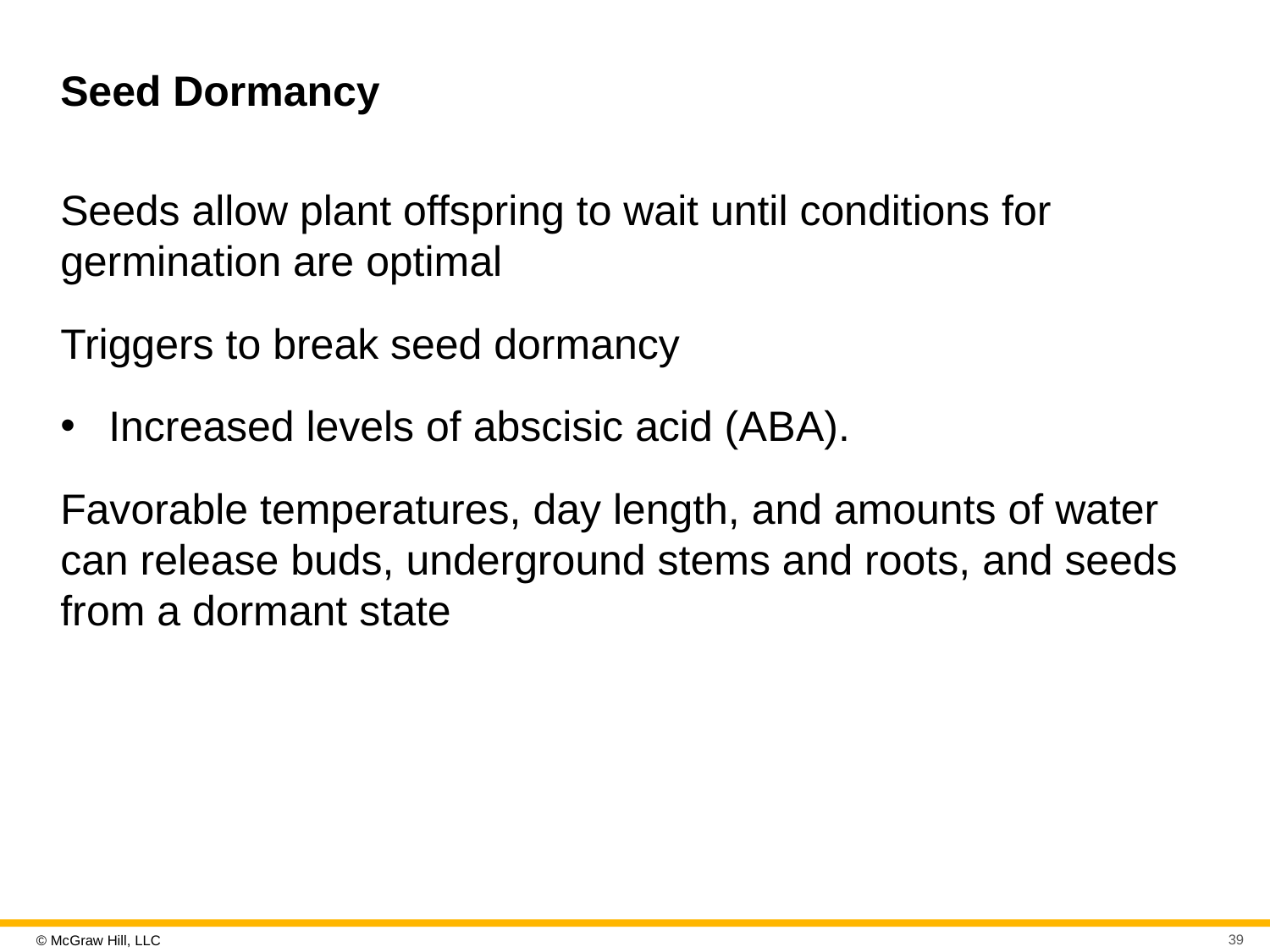

# Seed Dormancy
Seeds allow plant offspring to wait until conditions for germination are optimal
Triggers to break seed dormancy
Increased levels of abscisic acid (A B A).
Favorable temperatures, day length, and amounts of water can release buds, underground stems and roots, and seeds from a dormant state
39